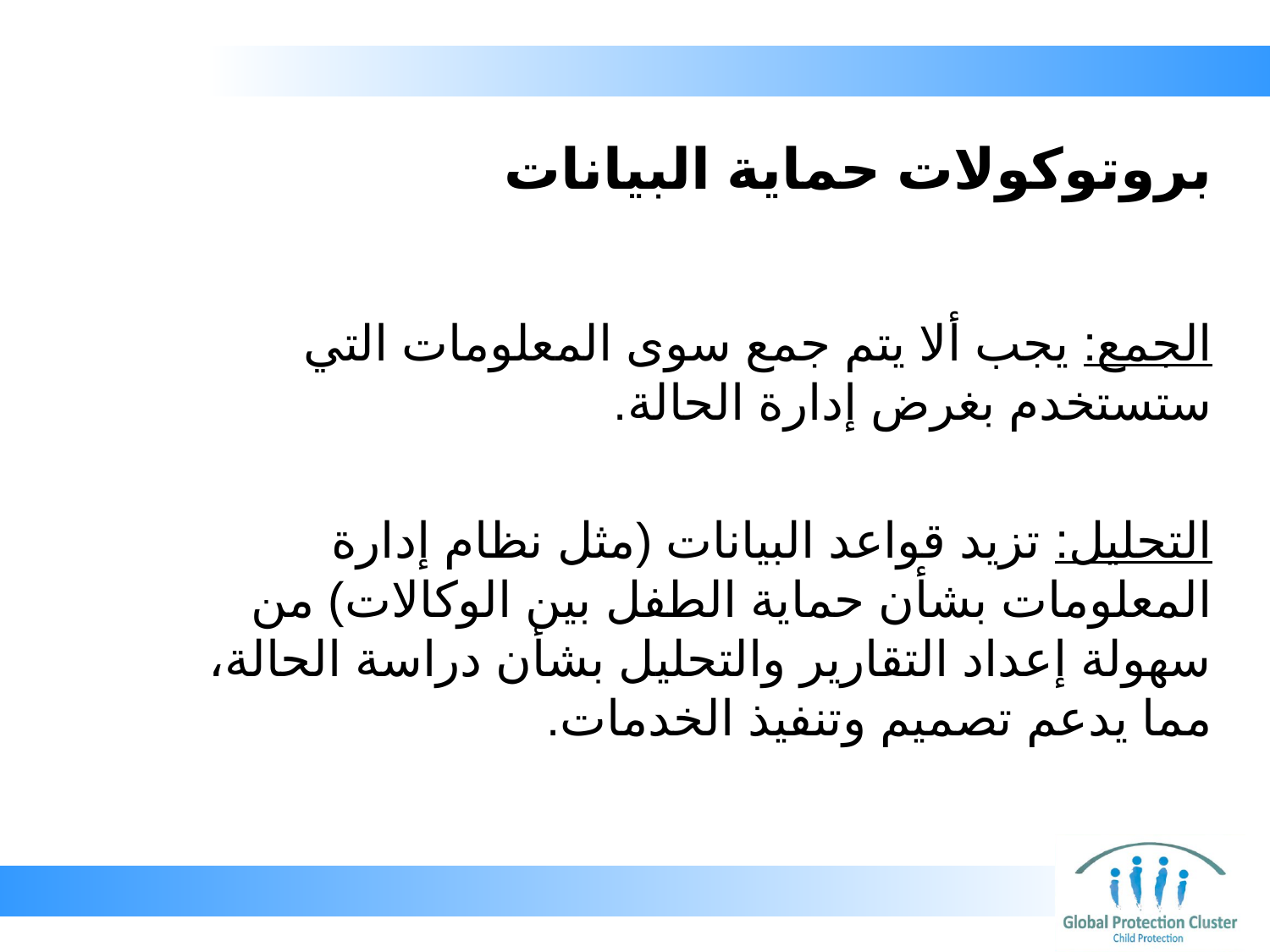

# بروتوكولات حماية البيانات

الجمع: يجب ألا يتم جمع سوى المعلومات التي ستستخدم بغرض إدارة الحالة.

التحليل: تزيد قواعد البيانات (مثل نظام إدارة المعلومات بشأن حماية الطفل بين الوكالات) من سهولة إعداد التقارير والتحليل بشأن دراسة الحالة، مما يدعم تصميم وتنفيذ الخدمات.